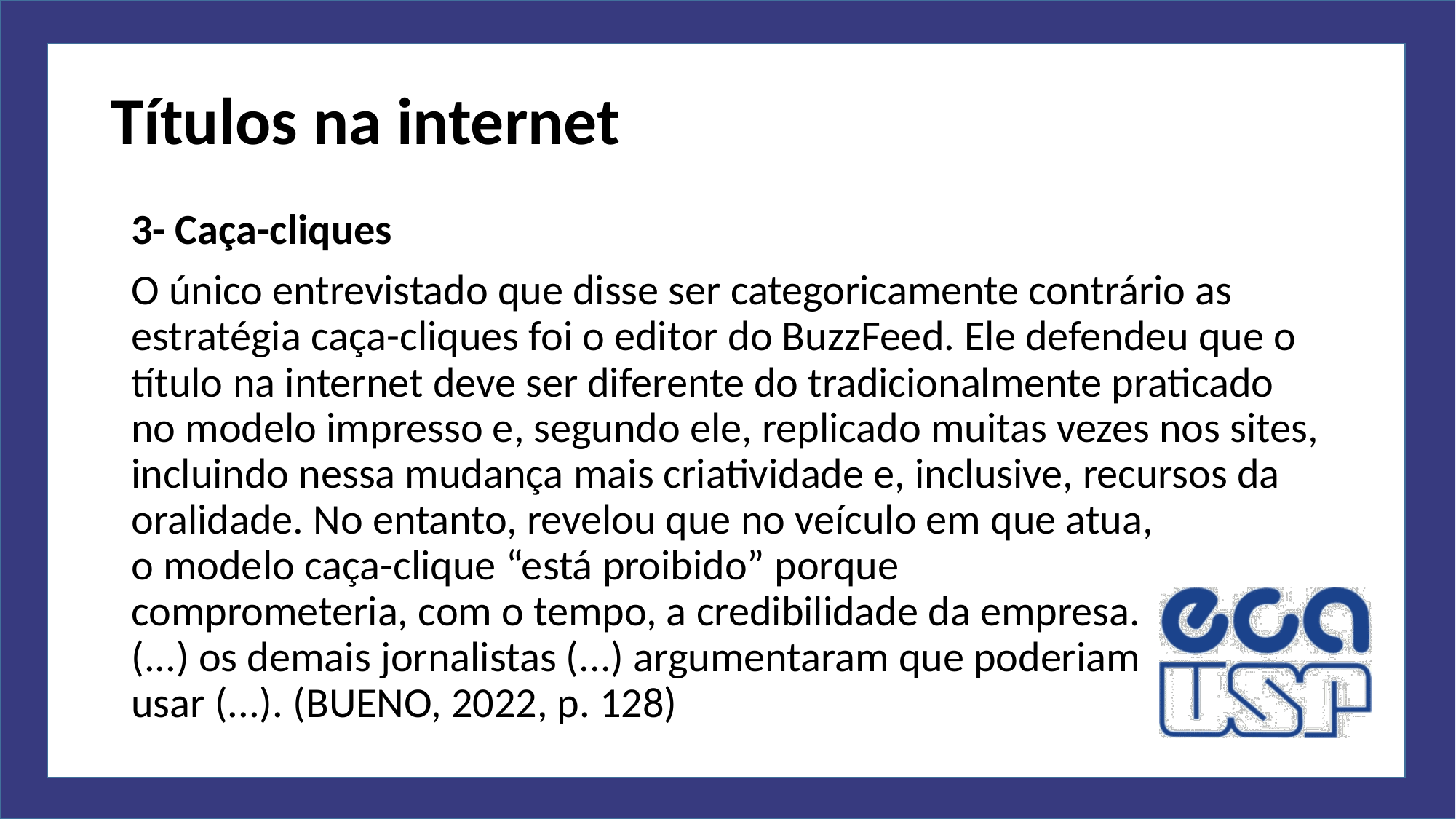

# Títulos na internet
3- Caça-cliques
O único entrevistado que disse ser categoricamente contrário as estratégia caça-cliques foi o editor do BuzzFeed. Ele defendeu que o título na internet deve ser diferente do tradicionalmente praticado no modelo impresso e, segundo ele, replicado muitas vezes nos sites, incluindo nessa mudança mais criatividade e, inclusive, recursos da oralidade. No entanto, revelou que no veículo em que atua,
o modelo caça-clique “está proibido” porque
comprometeria, com o tempo, a credibilidade da empresa.
(...) os demais jornalistas (...) argumentaram que poderiam
usar (...). (BUENO, 2022, p. 128)